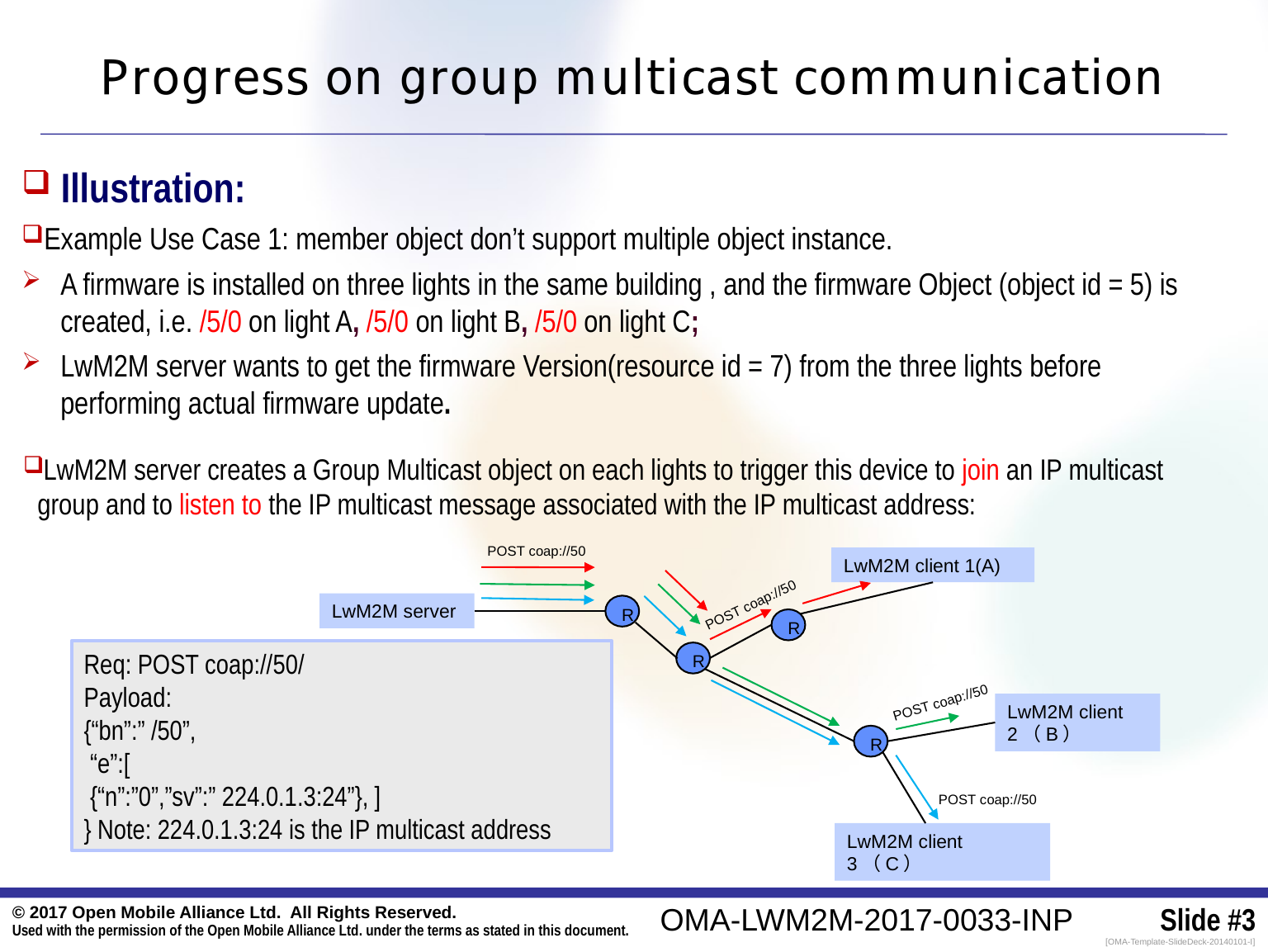

Progress on group multicast communication
 Illustration:
Example Use Case 1: member object don’t support multiple object instance.
A firmware is installed on three lights in the same building , and the firmware Object (object id = 5) is created, i.e. /5/0 on light A, /5/0 on light B, /5/0 on light C;
LwM2M server wants to get the firmware Version(resource id = 7) from the three lights before performing actual firmware update.

LwM2M server creates a Group Multicast object on each lights to trigger this device to join an IP multicast group and to listen to the IP multicast message associated with the IP multicast address:
POST coap://50
LwM2M client 1(A)
POST coap://50
LwM2M server
R
R
Req: POST coap://50/
Payload:
{“bn”:” /50”,
 “e”:[
 {“n”:”0”,”sv”:” 224.0.1.3:24”}, ]
} Note: 224.0.1.3:24 is the IP multicast address
R
POST coap://50
LwM2M client 2（B）
R
POST coap://50
LwM2M client 3（C）